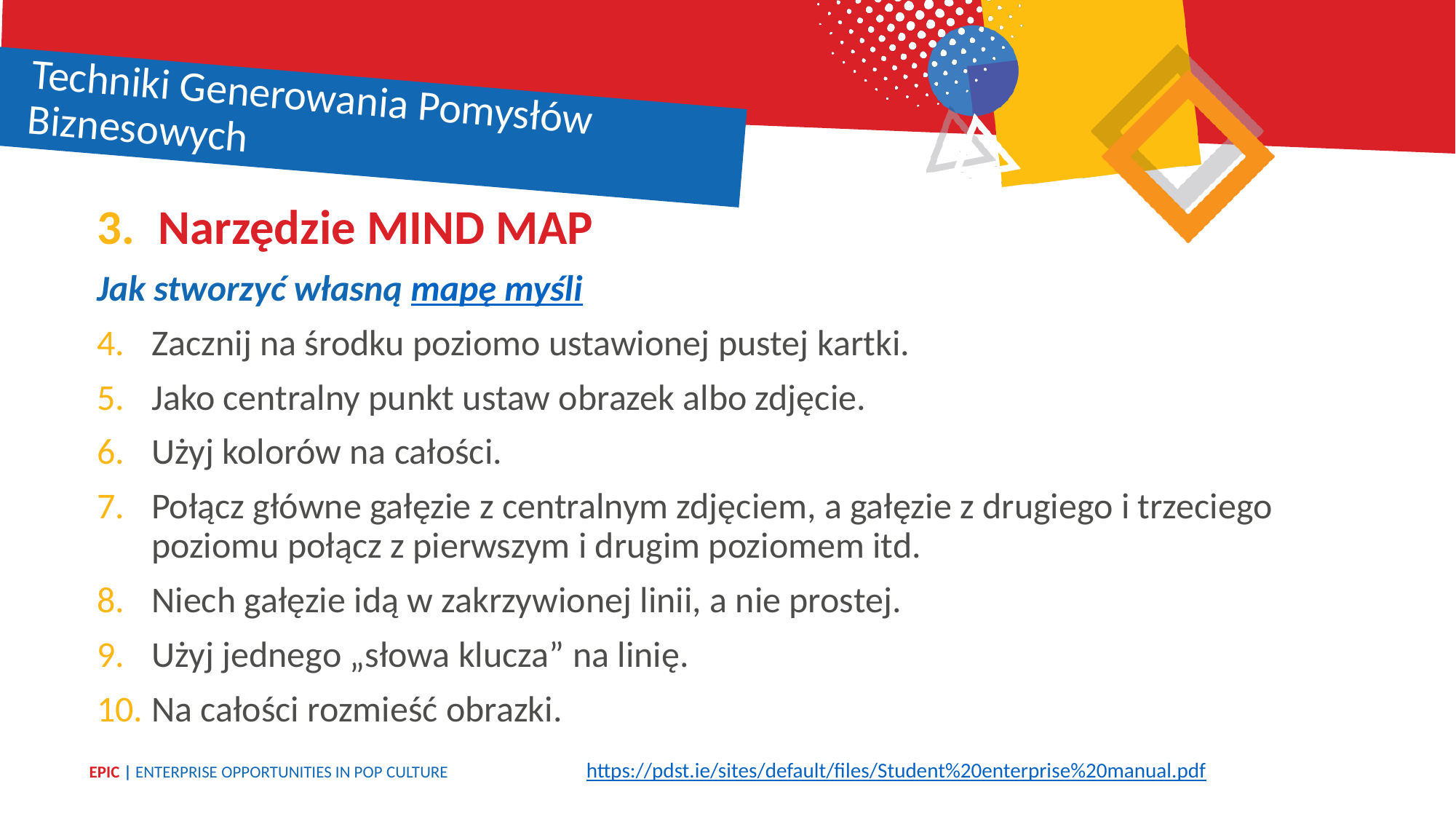

Techniki Generowania Pomysłów Biznesowych
Narzędzie MIND MAP
Jak stworzyć własną mapę myśli
Zacznij na środku poziomo ustawionej pustej kartki.
Jako centralny punkt ustaw obrazek albo zdjęcie.
Użyj kolorów na całości.
Połącz główne gałęzie z centralnym zdjęciem, a gałęzie z drugiego i trzeciego poziomu połącz z pierwszym i drugim poziomem itd.
Niech gałęzie idą w zakrzywionej linii, a nie prostej.
Użyj jednego „słowa klucza” na linię.
Na całości rozmieść obrazki.
https://pdst.ie/sites/default/files/Student%20enterprise%20manual.pdf